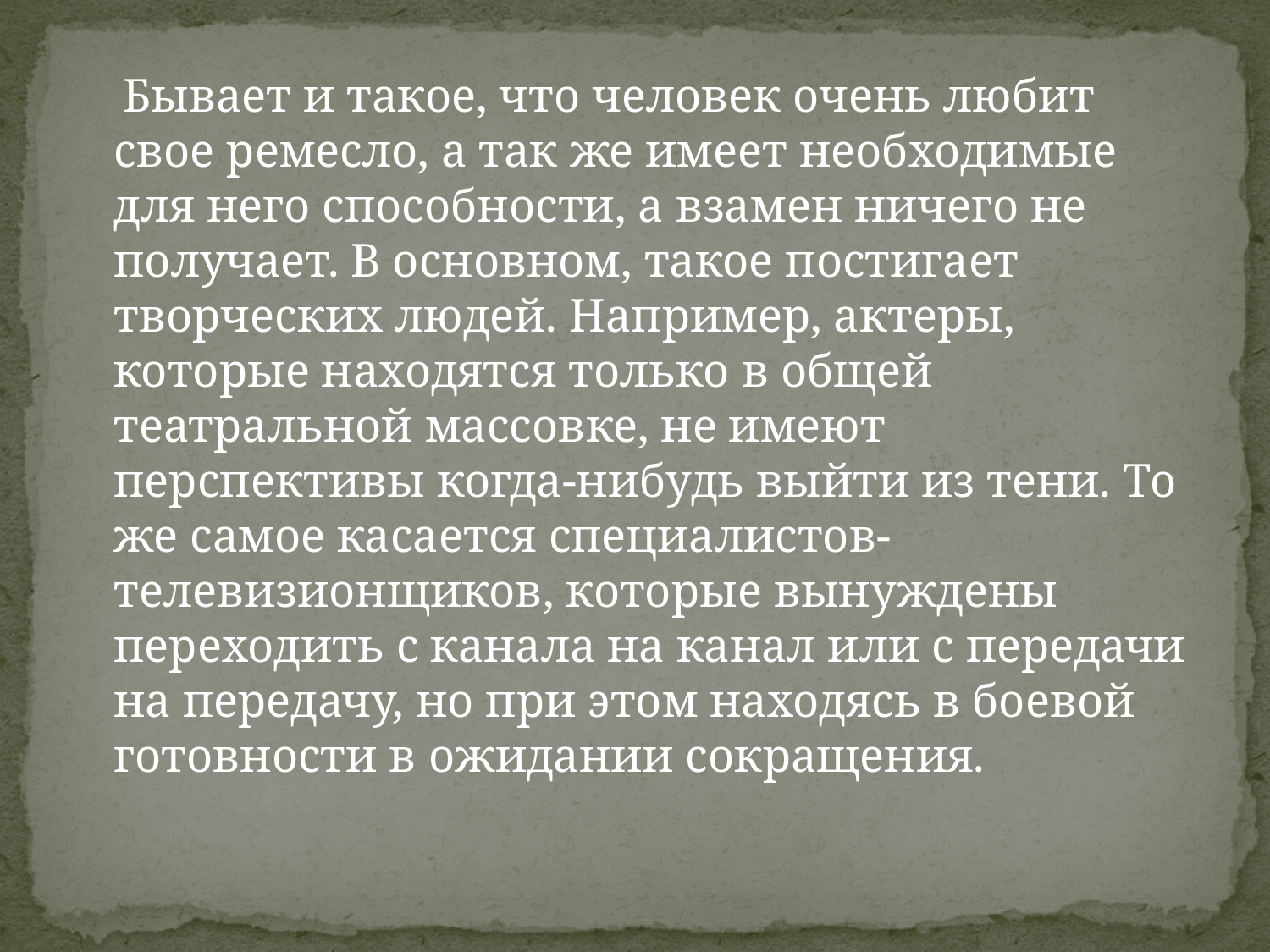

Бывает и такое, что человек очень любит свое ремесло, а так же имеет необходимые для него способности, а взамен ничего не получает. В основном, такое постигает творческих людей. Например, актеры, которые находятся только в общей театральной массовке, не имеют перспективы когда-нибудь выйти из тени. То же самое касается специалистов-телевизионщиков, которые вынуждены переходить с канала на канал или с передачи на передачу, но при этом находясь в боевой готовности в ожидании сокращения.